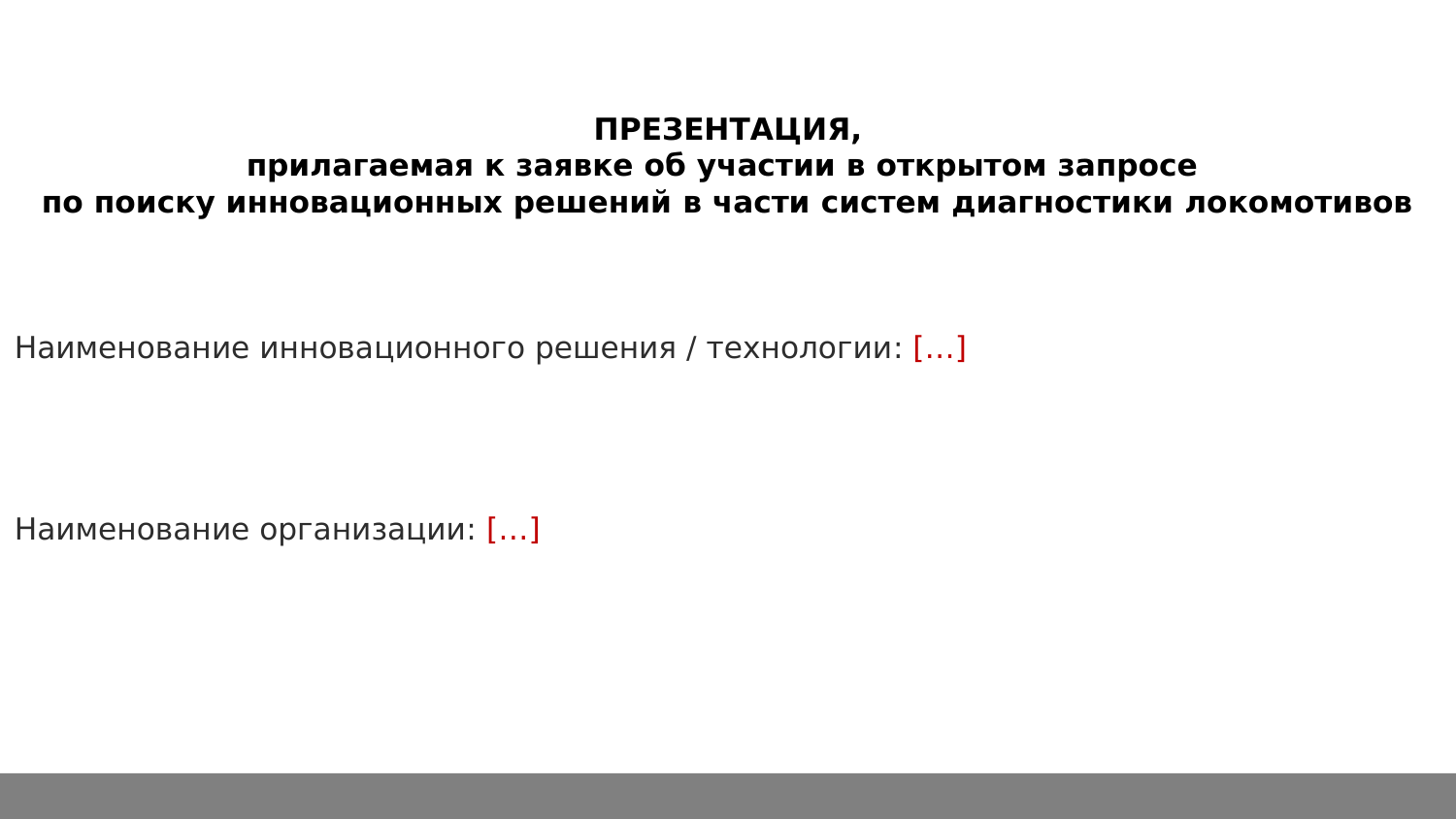

ПРЕЗЕНТАЦИЯ,
прилагаемая к заявке об участии в открытом запросе
по поиску инновационных решений в части систем диагностики локомотивов

Наименование инновационного решения / технологии: […]

Наименование организации: […]